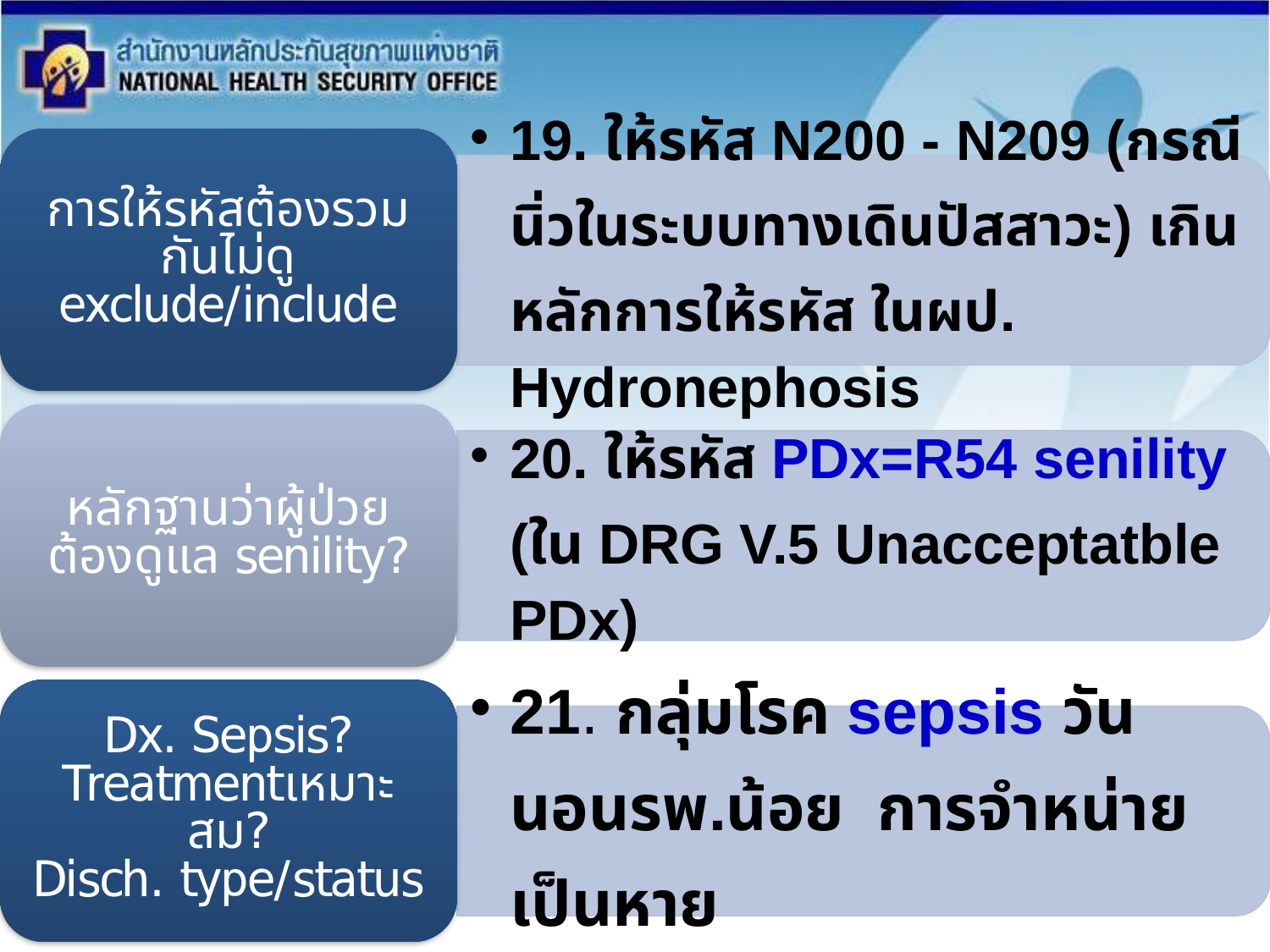

การให้รหัสต้องรวมกันไม่ดู exclude/include
หลักฐานว่าผู้ป่วยต้องดูแล senility?
20. ให้รหัส PDx=R54 senility (ใน DRG V.5 Unacceptatble PDx)
Dx. Sepsis? Treatmentเหมาะสม?
Disch. type/status
21. กลุ่มโรค sepsis วันนอนรพ.น้อย  การจำหน่ายเป็นหาย